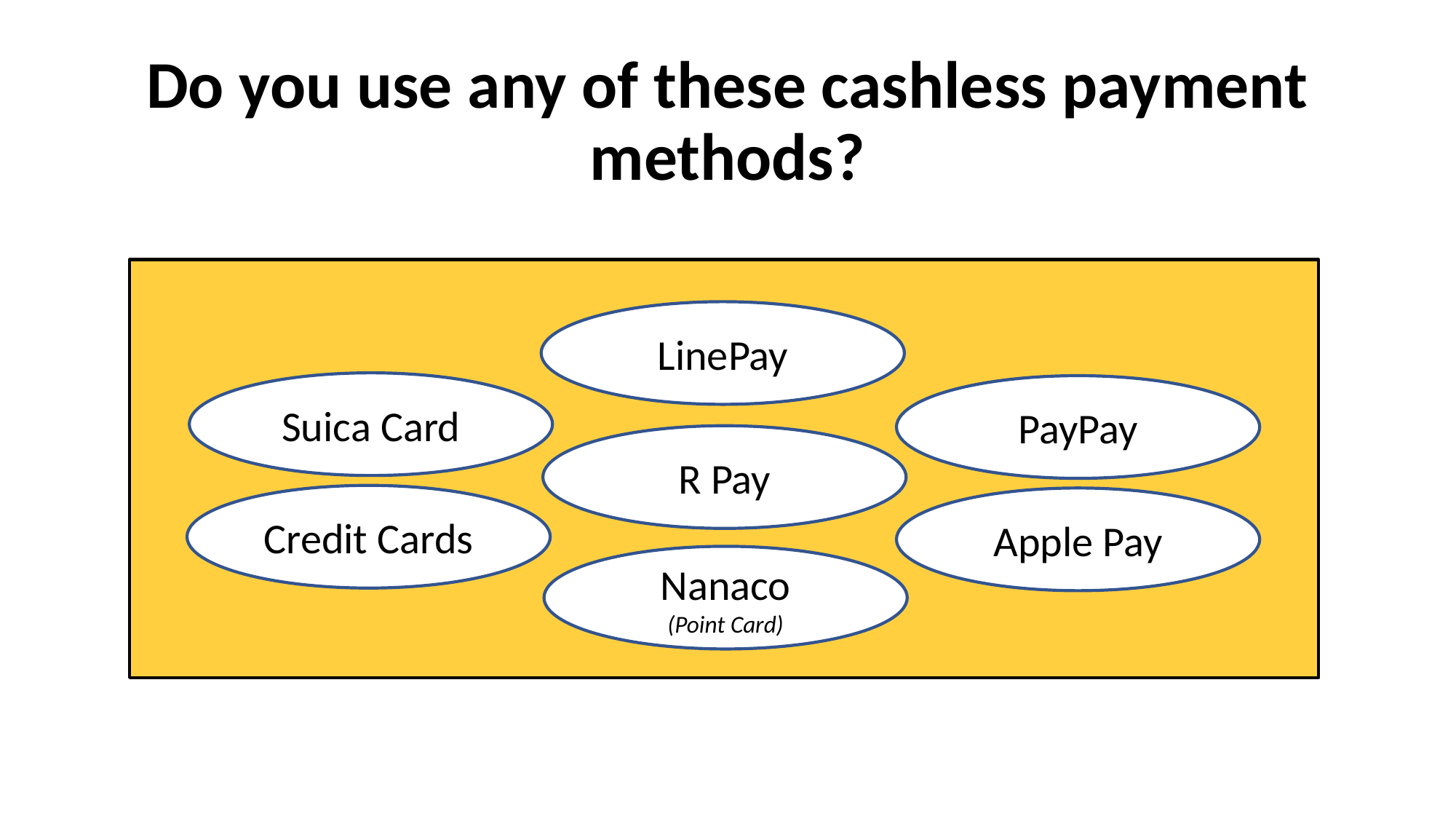

# Do you use any of these cashless payment methods?

LinePay
Suica Card
PayPay
R Pay
Credit Cards
Apple Pay
Nanaco
(Point Card)